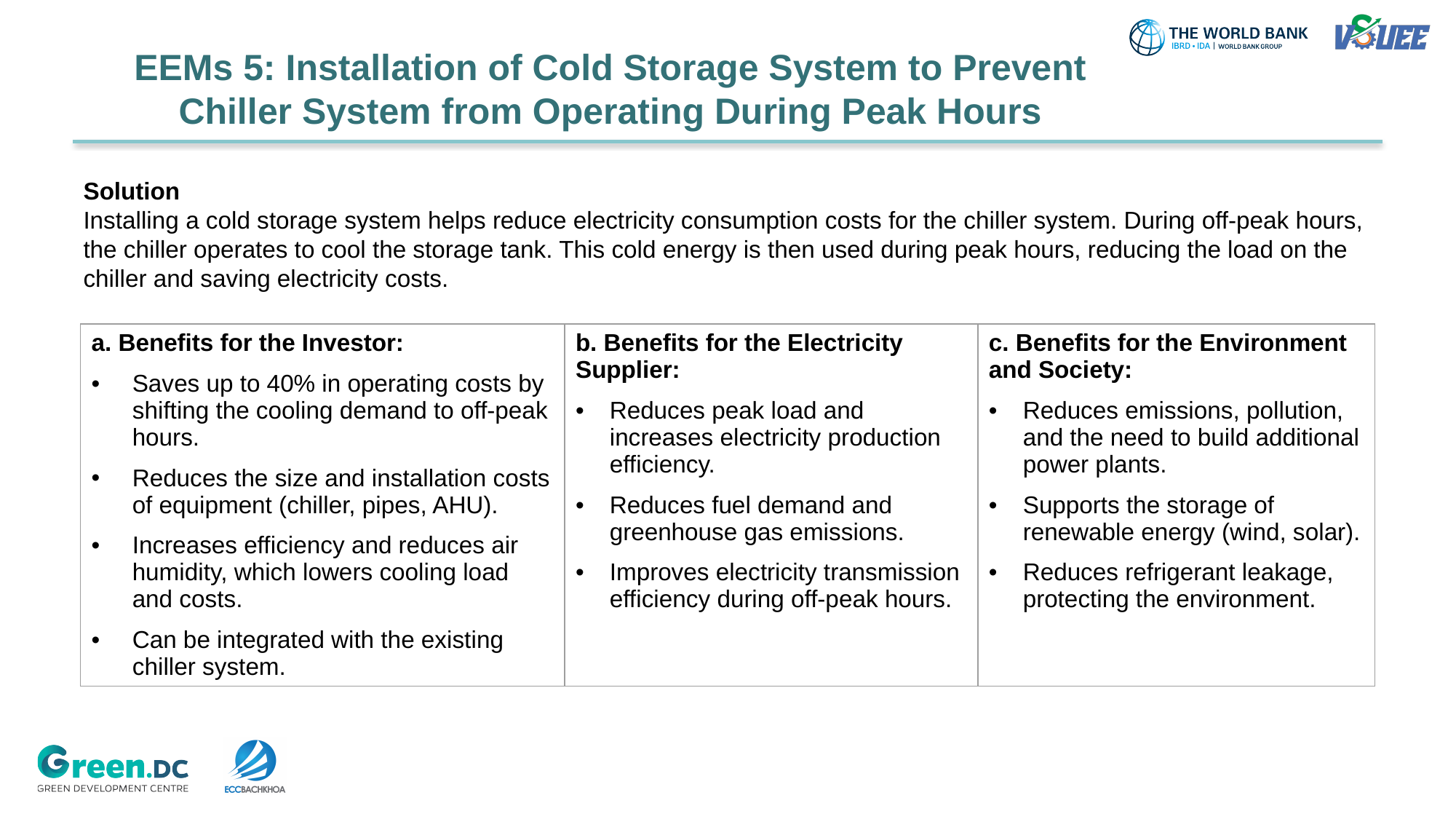

# EEMs 5: Installation of Cold Storage System to Prevent Chiller System from Operating During Peak Hours
Solution
Installing a cold storage system helps reduce electricity consumption costs for the chiller system. During off-peak hours, the chiller operates to cool the storage tank. This cold energy is then used during peak hours, reducing the load on the chiller and saving electricity costs.
| a. Benefits for the Investor: Saves up to 40% in operating costs by shifting the cooling demand to off-peak hours. Reduces the size and installation costs of equipment (chiller, pipes, AHU). Increases efficiency and reduces air humidity, which lowers cooling load and costs. Can be integrated with the existing chiller system. | b. Benefits for the Electricity Supplier: Reduces peak load and increases electricity production efficiency. Reduces fuel demand and greenhouse gas emissions. Improves electricity transmission efficiency during off-peak hours. | c. Benefits for the Environment and Society: Reduces emissions, pollution, and the need to build additional power plants. Supports the storage of renewable energy (wind, solar). Reduces refrigerant leakage, protecting the environment. |
| --- | --- | --- |